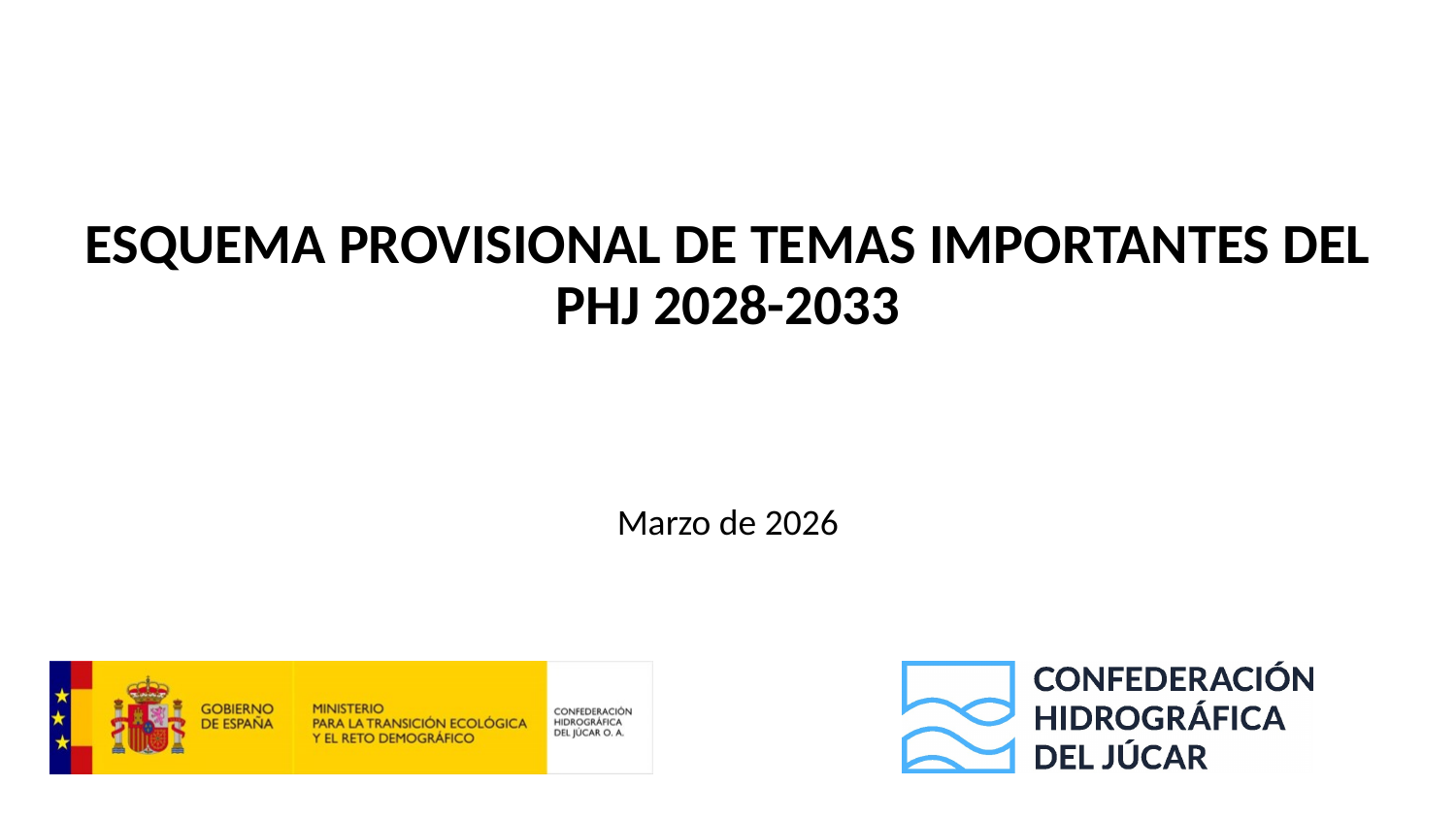

# ESQUEMA PROVISIONAL DE TEMAS IMPORTANTES DEL PHJ 2028-2033
Marzo de 2026